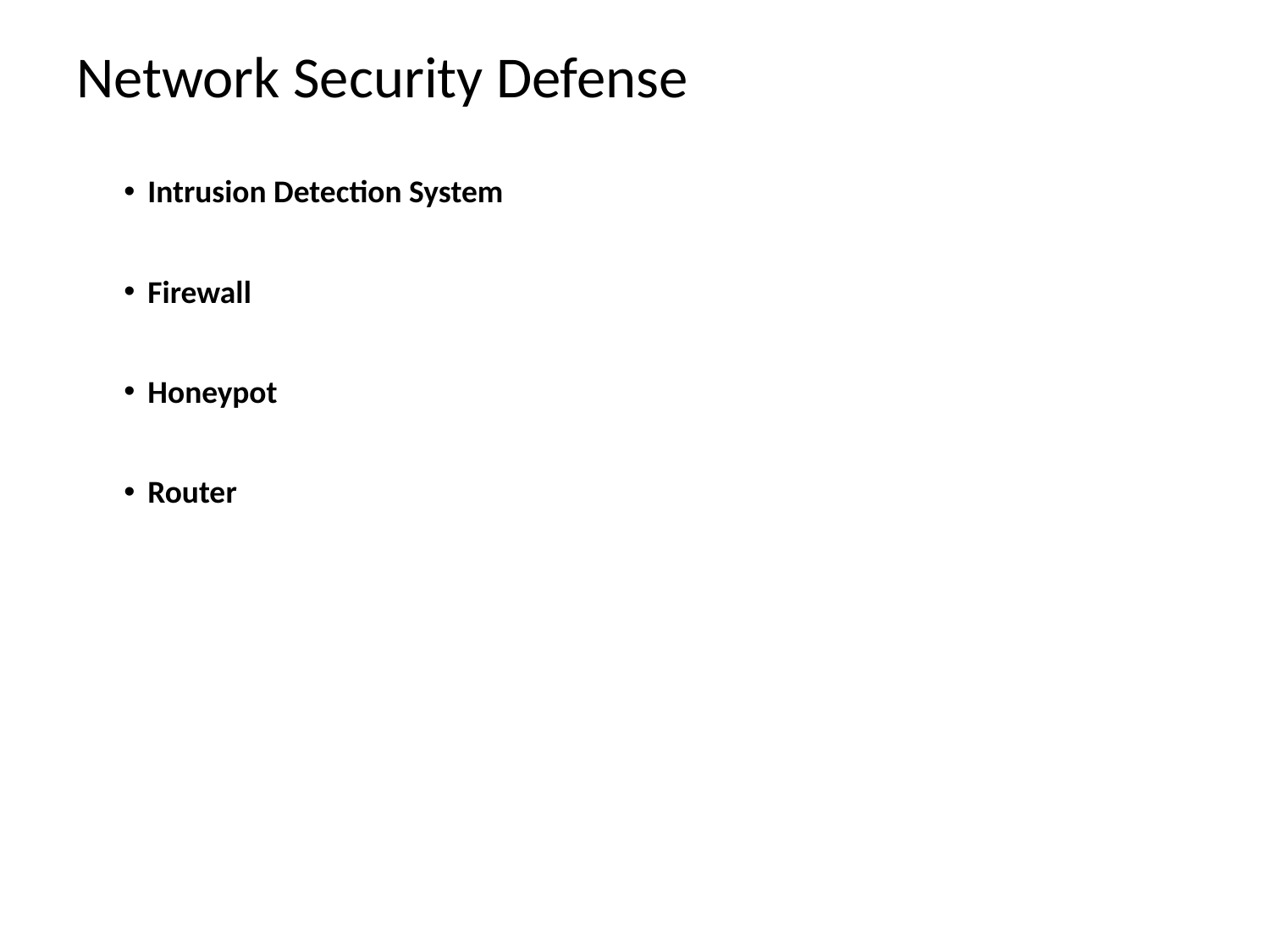

# Network Security Defense
Intrusion Detection System

Firewall

Honeypot

Router